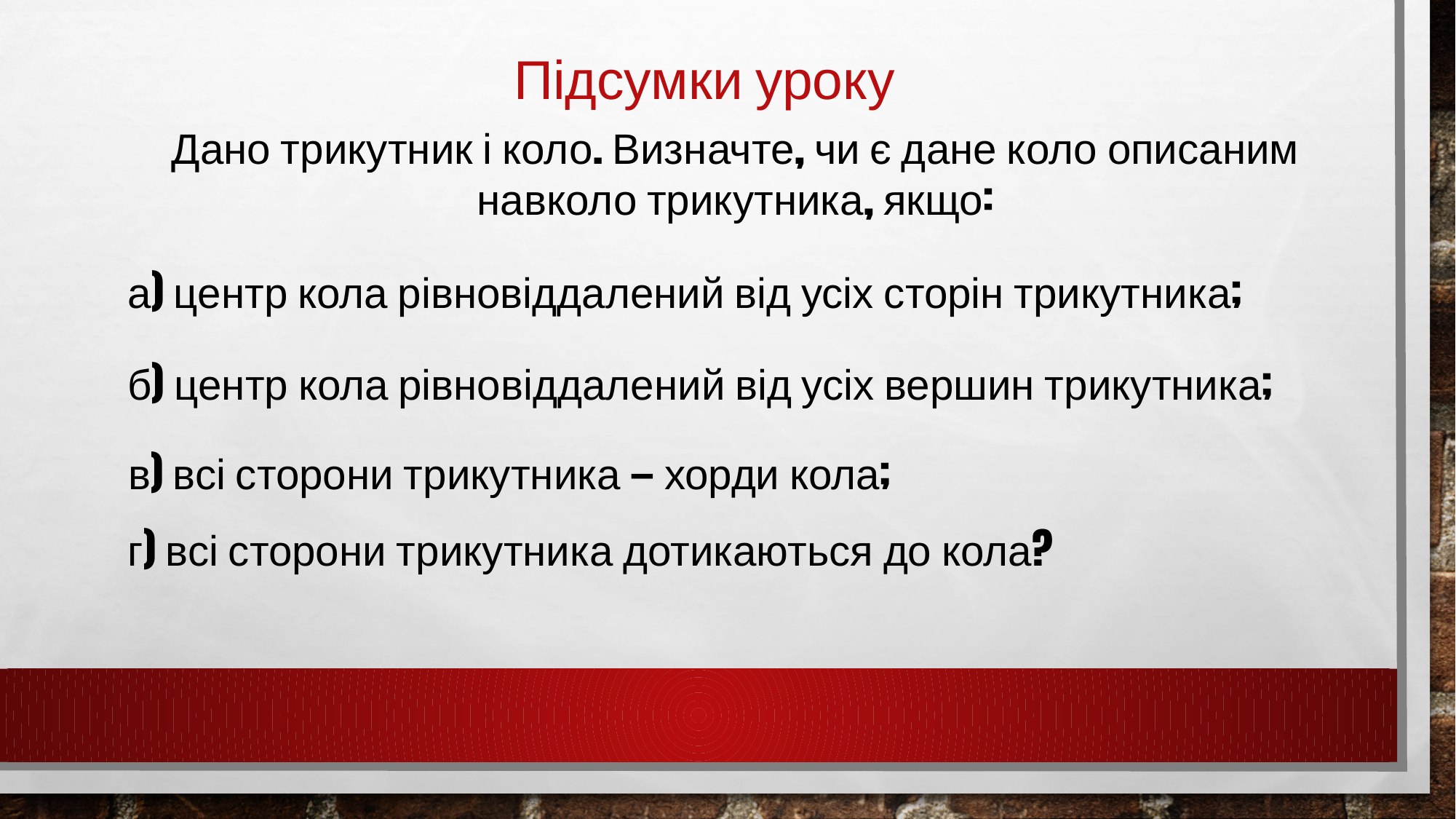

Підсумки уроку
Дано трикутник і коло. Визначте, чи є дане коло описаним навколо трикутника, якщо:
а) центр кола рівновіддалений від усіх сторін трикутника;
б) центр кола рівновіддалений від усіх вершин трикутника;
в) всі сторони трикутника — хорди кола;
г) всі сторони трикутника дотикаються до кола?